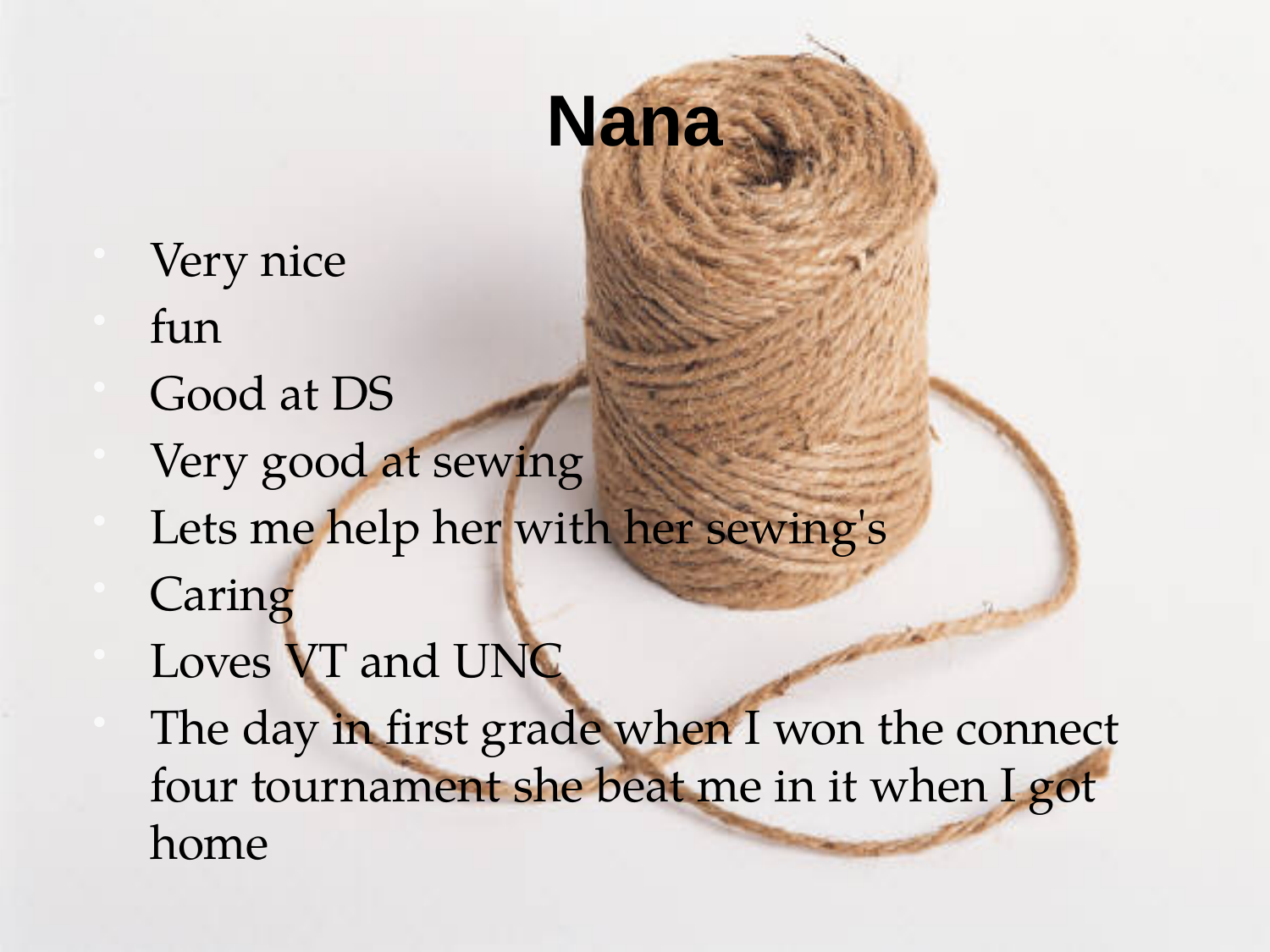

# Nana
Very nice
fun
Good at DS
Very good at sewing
Lets me help her with her sewing's
Caring
Loves VT and UNC
The day in first grade when I won the connect four tournament she beat me in it when I got home